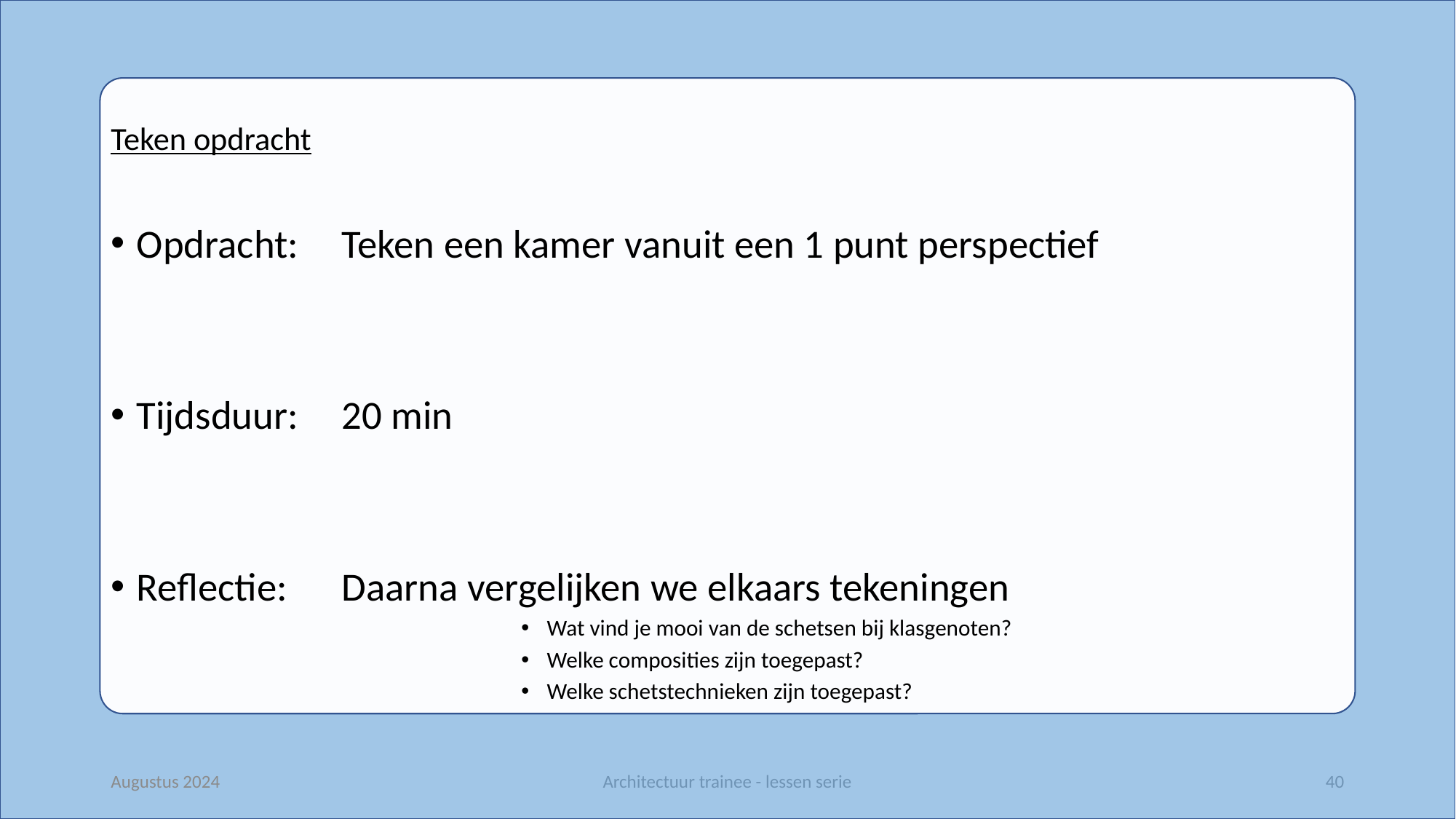

# Teken opdracht
Opdracht:		Teken een kamer vanuit een 1 punt perspectief

Tijdsduur: 		20 min

Reflectie:		Daarna vergelijken we elkaars tekeningen
Wat vind je mooi van de schetsen bij klasgenoten?
Welke composities zijn toegepast?
Welke schetstechnieken zijn toegepast?
Augustus 2024
Architectuur trainee - lessen serie
40